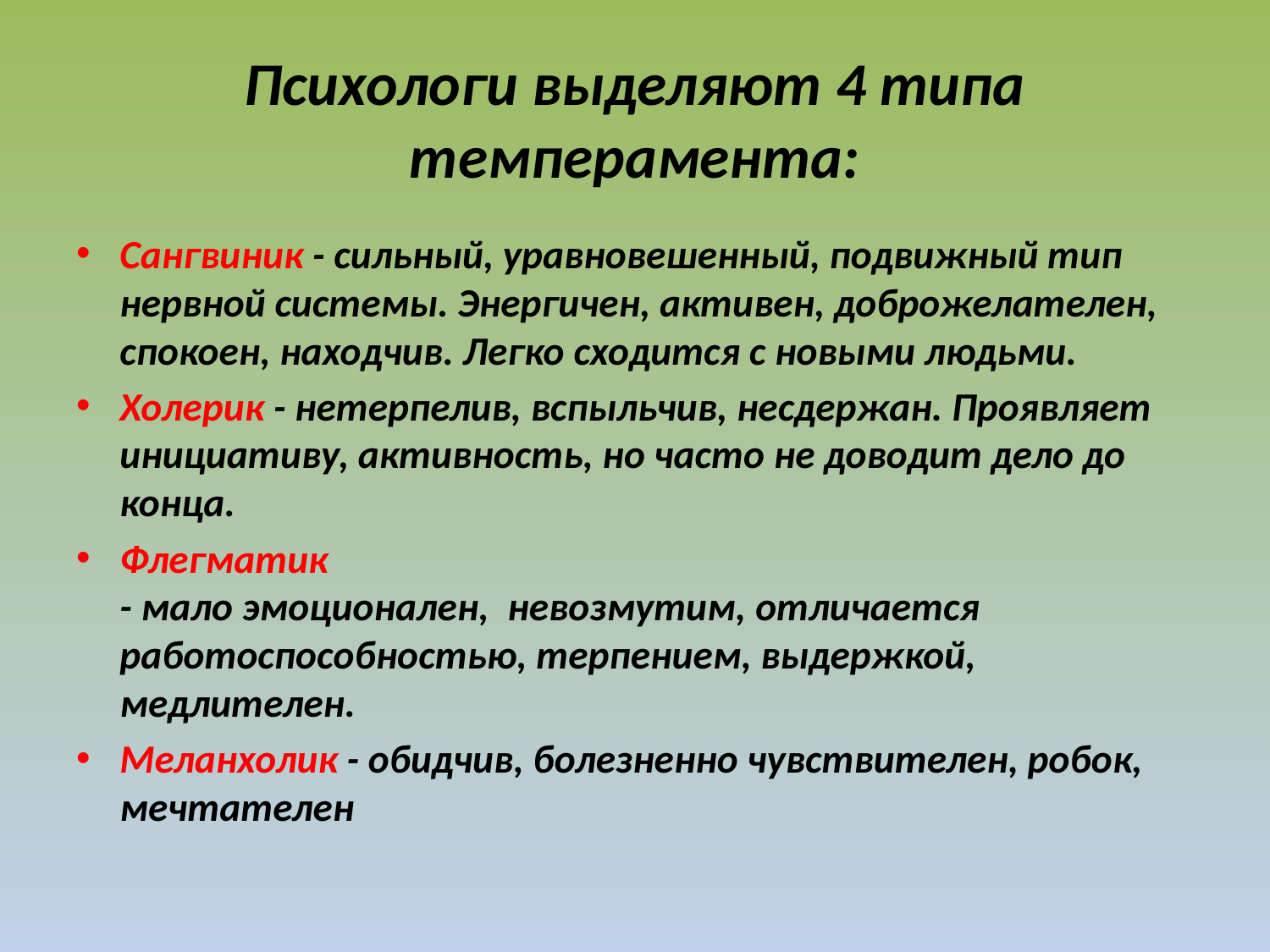

# Психологи выделяют 4 типа темперамента:
Сангвиник - сильный, уравновешенный, подвижный тип нервной системы. Энергичен, активен, доброжелателен, спокоен, находчив. Легко сходится с новыми людьми.
Холерик - нетерпелив, вспыльчив, несдержан. Проявляет инициативу, активность, но часто не доводит дело до конца.
Флегматик - мало эмоционален,  невозмутим, отличается работоспособностью, терпением, выдержкой, медлителен.
Меланхолик - обидчив, болезненно чувствителен, робок, мечтателен